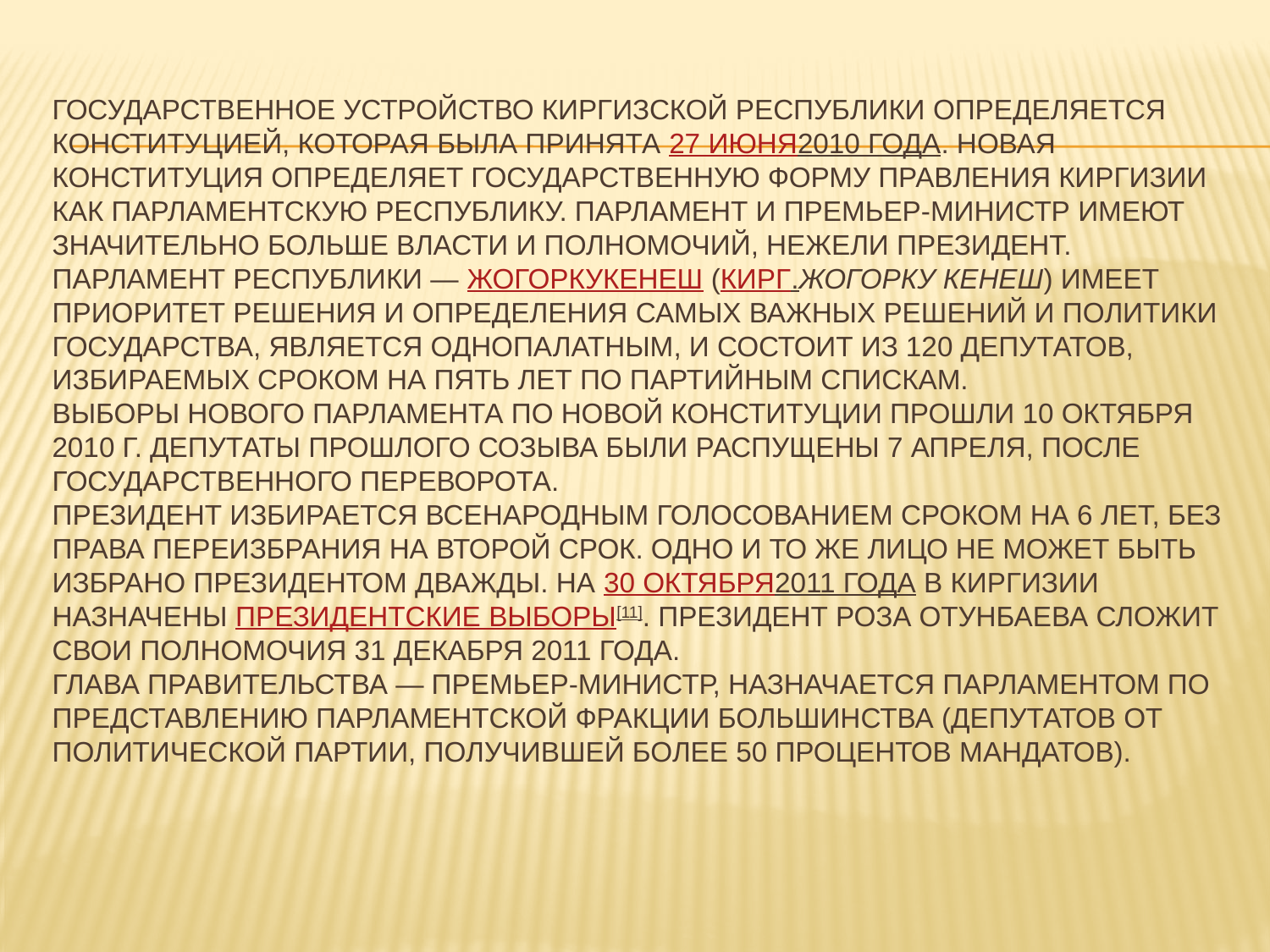

# Государственное устройство Киргизской Республики определяется Конституцией, которая была принята 27 июня2010 года. Новая Конституция определяет государственную форму правления Киргизии как парламентскую республику. Парламент и Премьер-министр имеют значительно больше власти и полномочий, нежели Президент. Парламент Республики — ЖогоркуКенеш (кирг.Жогорку Кенеш) имеет приоритет решения и определения самых важных решений и политики государства, является однопалатным, и состоит из 120 депутатов, избираемых сроком на пять лет по партийным спискам. Выборы нового парламента по новой Конституции прошли 10 октября 2010 г. Депутаты прошлого созыва были распущены 7 апреля, после государственного переворота. Президент избирается всенародным голосованием сроком на 6 лет, без права переизбрания на второй срок. Одно и то же лицо не может быть избрано Президентом дважды. На 30 октября2011 года в Киргизии назначены президентские выборы[11]. Президент Роза Отунбаева сложит свои полномочия 31 декабря 2011 года. Глава правительства — премьер-министр, назначается парламентом по представлению парламентской фракции большинства (депутатов от политической партии, получившей более 50 процентов мандатов).